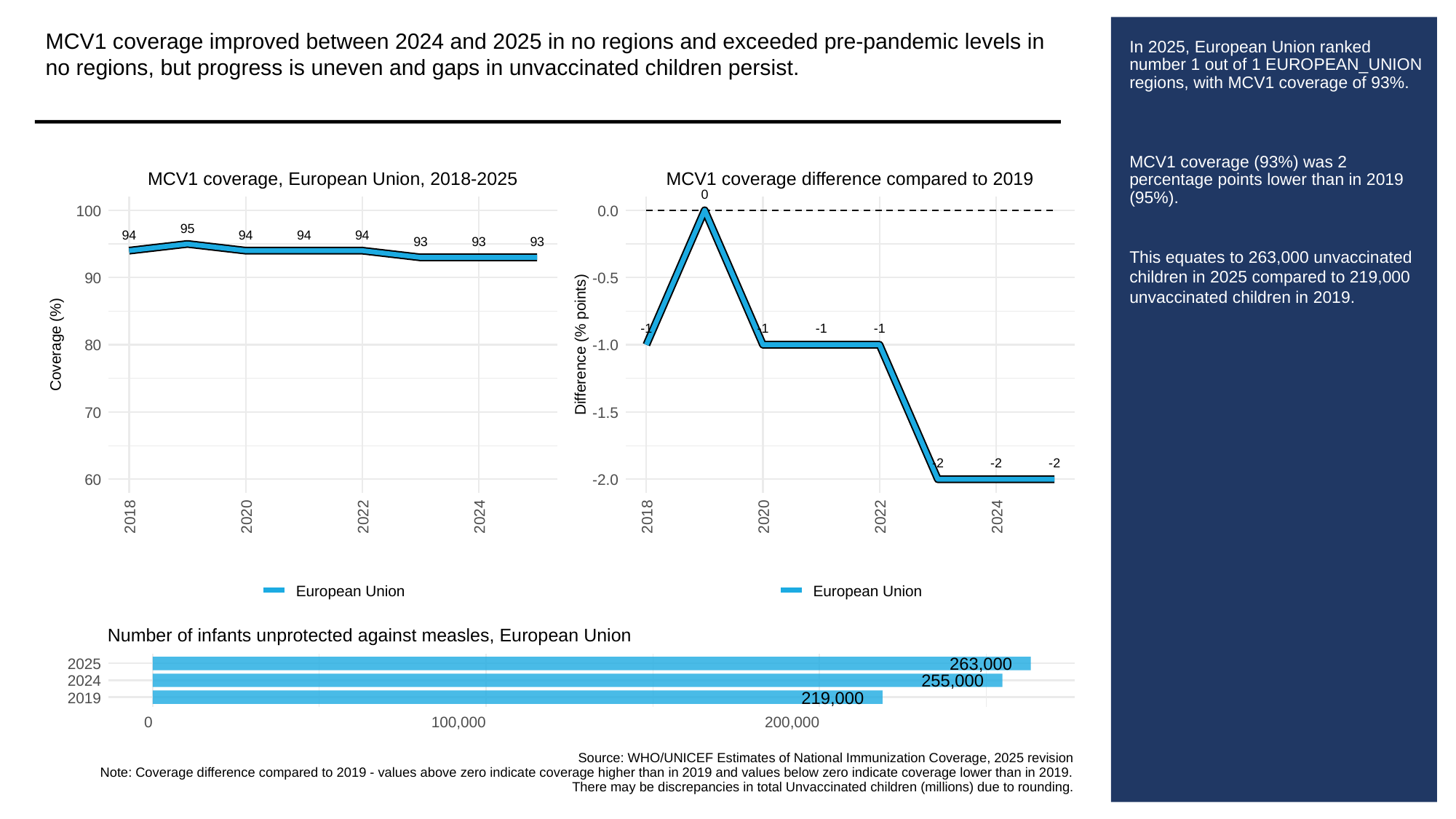

MCV1 coverage improved between 2024 and 2025 in no regions and exceeded pre-pandemic levels in no regions, but progress is uneven and gaps in unvaccinated children persist.
# In 2025, European Union ranked number 1 out of 1 EUROPEAN_UNION regions, with MCV1 coverage of 93%.

MCV1 coverage (93%) was 2 percentage points lower than in 2019 (95%).

This equates to 263,000 unvaccinated children in 2025 compared to 219,000 unvaccinated children in 2019.

MCV1 coverage, European Union, 2018-2025
MCV1 coverage difference compared to 2019
0

100
0.0

95
94
94
94
94
93
93
93

90
-0.5

-1
-1
-1
-1
Coverage (%)
80
Difference (% points)
-1.0

70
-1.5

-2
-2
-2
60
-2.0

2018
2020
2022
2024
2018
2020
2022
2024
European Union
European Union

Number of infants unprotected against measles, European Union

263,000
2025

255,000
2024

219,000
2019

0
100,000
200,000
Source: WHO/UNICEF Estimates of National Immunization Coverage, 2025 revision
Note: Coverage difference compared to 2019 - values above zero indicate coverage higher than in 2019 and values below zero indicate coverage lower than in 2019.
There may be discrepancies in total Unvaccinated children (millions) due to rounding.